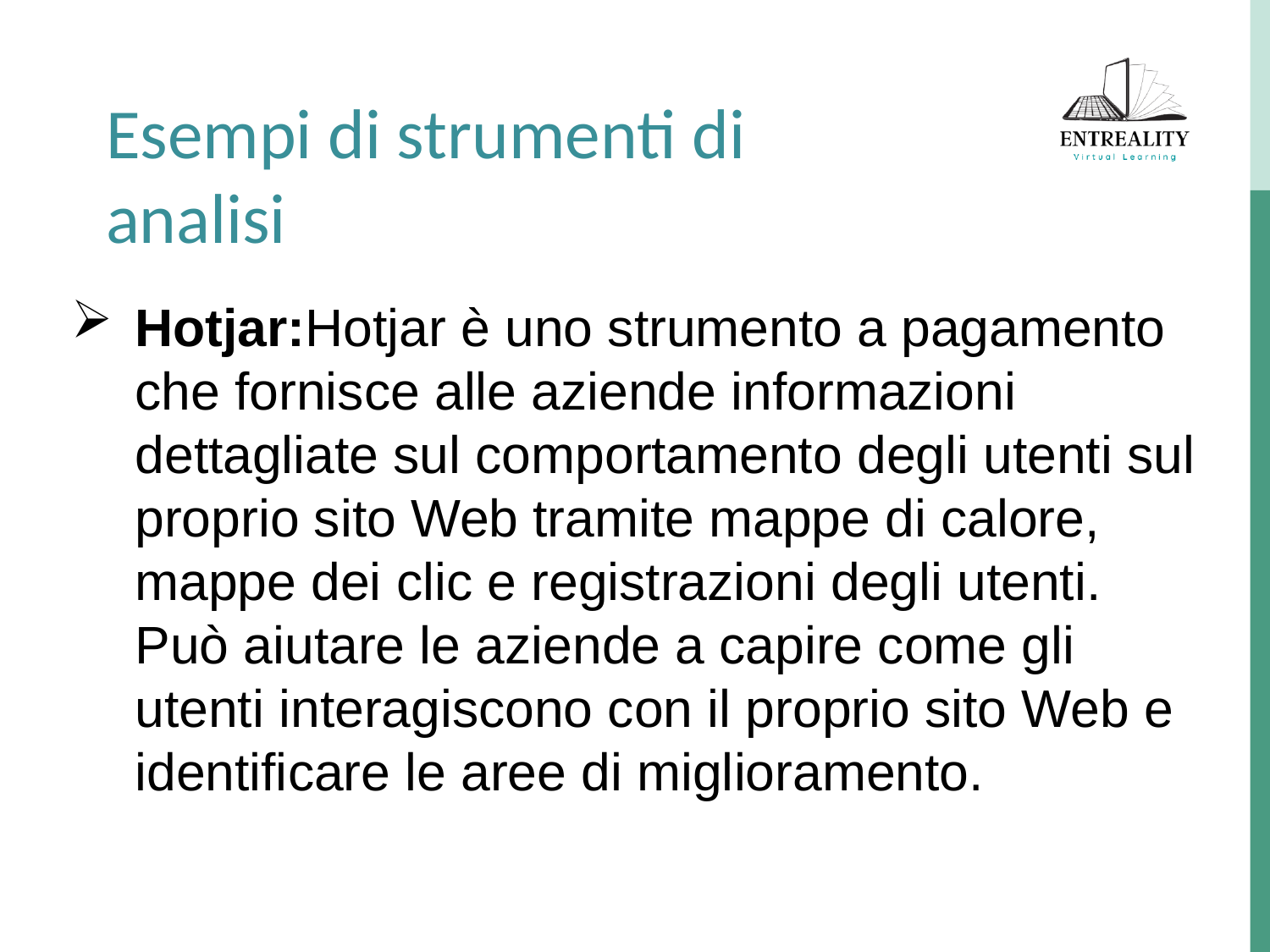

Esempi di strumenti di analisi

Hotjar:Hotjar è uno strumento a pagamento che fornisce alle aziende informazioni dettagliate sul comportamento degli utenti sul proprio sito Web tramite mappe di calore, mappe dei clic e registrazioni degli utenti. Può aiutare le aziende a capire come gli utenti interagiscono con il proprio sito Web e identificare le aree di miglioramento.